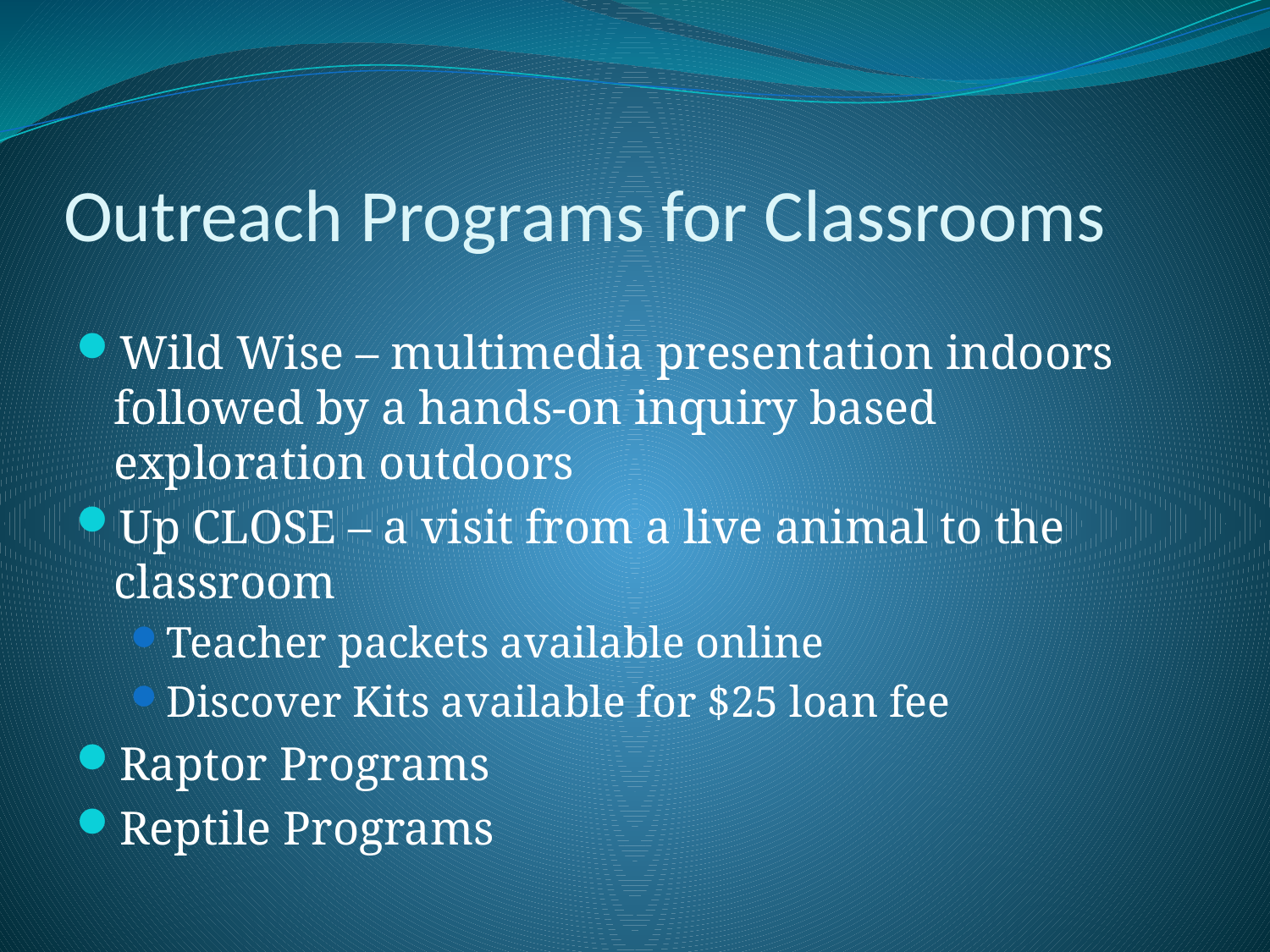

# Outreach Programs for Classrooms
Wild Wise – multimedia presentation indoors followed by a hands-on inquiry based exploration outdoors
Up CLOSE – a visit from a live animal to the classroom
Teacher packets available online
Discover Kits available for $25 loan fee
Raptor Programs
Reptile Programs